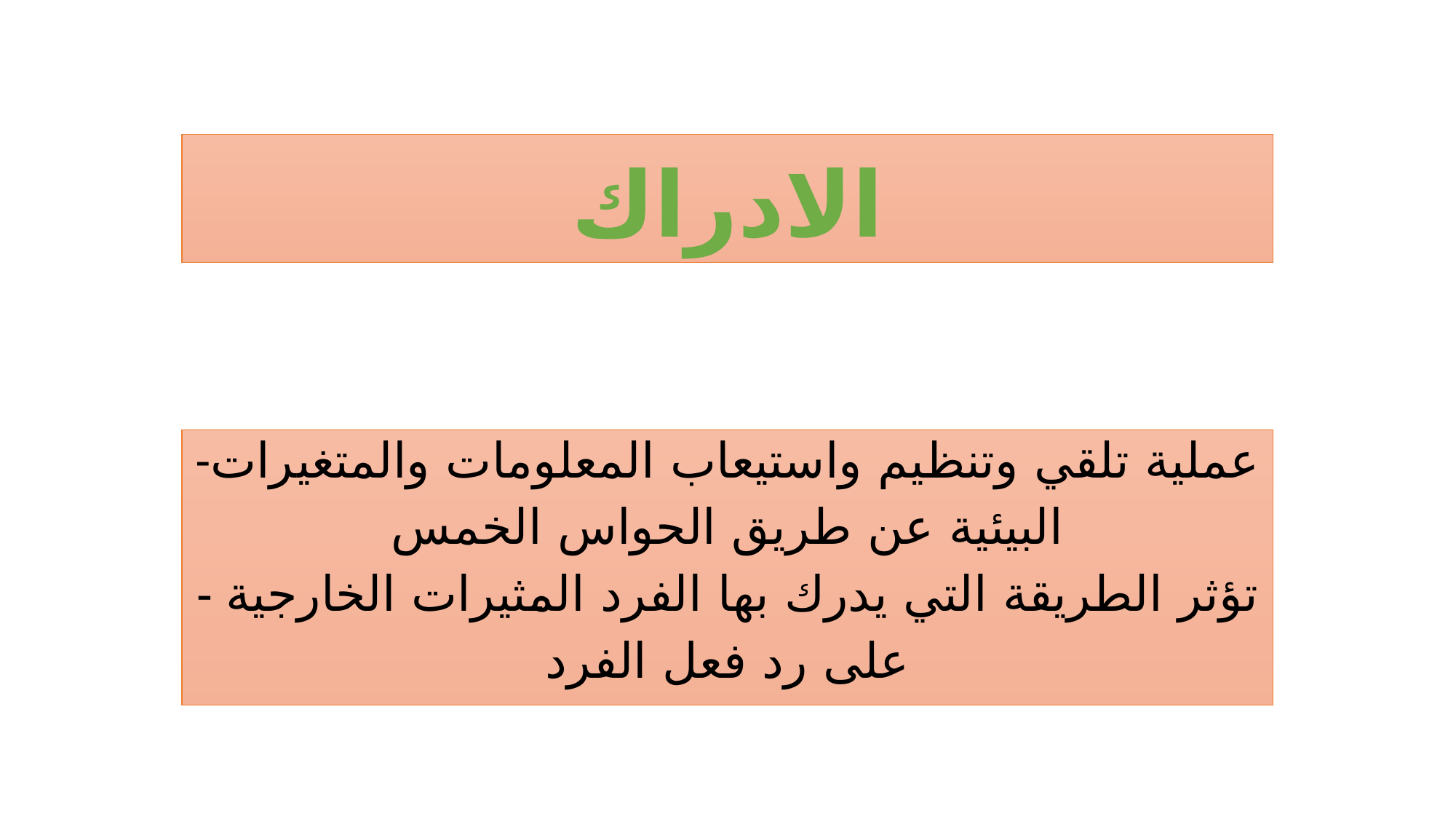

# الادراك
-عملية تلقي وتنظيم واستيعاب المعلومات والمتغيرات
البيئية عن طريق الحواس الخمس
- تؤثر الطريقة التي يدرك بها الفرد المثيرات الخارجية
على رد فعل الفرد